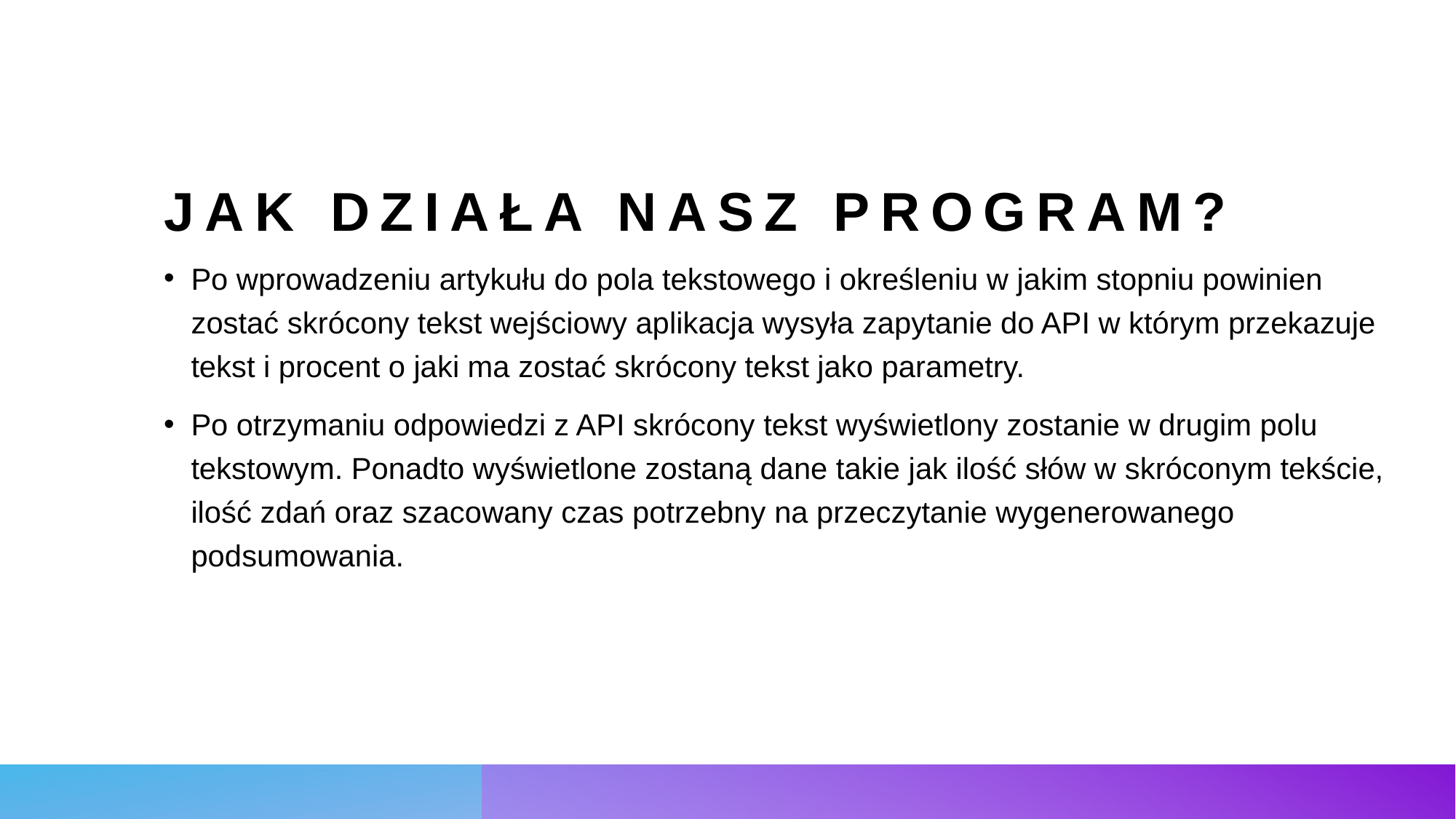

# Jak działa nasz program?
Po wprowadzeniu artykułu do pola tekstowego i określeniu w jakim stopniu powinien zostać skrócony tekst wejściowy aplikacja wysyła zapytanie do API w którym przekazuje tekst i procent o jaki ma zostać skrócony tekst jako parametry.
Po otrzymaniu odpowiedzi z API skrócony tekst wyświetlony zostanie w drugim polu tekstowym. Ponadto wyświetlone zostaną dane takie jak ilość słów w skróconym tekście, ilość zdań oraz szacowany czas potrzebny na przeczytanie wygenerowanego podsumowania.